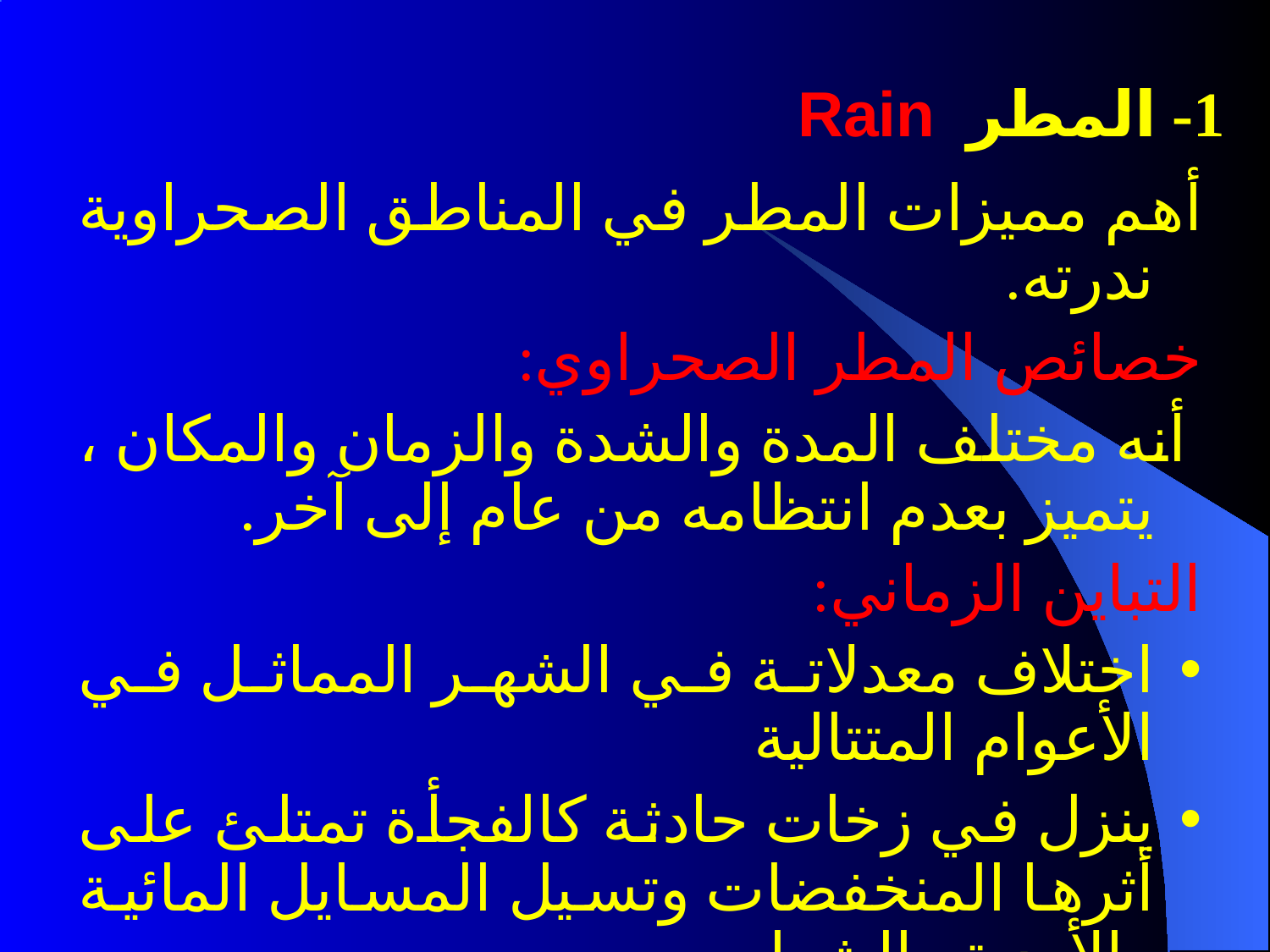

1- المطر  Rain
أهم مميزات المطر في المناطق الصحراوية ندرته.
خصائص المطر الصحراوي:
 أنه مختلف المدة والشدة والزمان والمكان ، يتميز بعدم انتظامه من عام إلى آخر.
التباين الزماني:
اختلاف معدلاتة في الشهر المماثل في الأعوام المتتالية
ينزل في زخات حادثة كالفجأة تمتلئ على أثرها المنخفضات وتسيل المسايل المائية والأودية والشعاب.
يقتصر هطوله على ايام محدودة في الشهر الماطر.